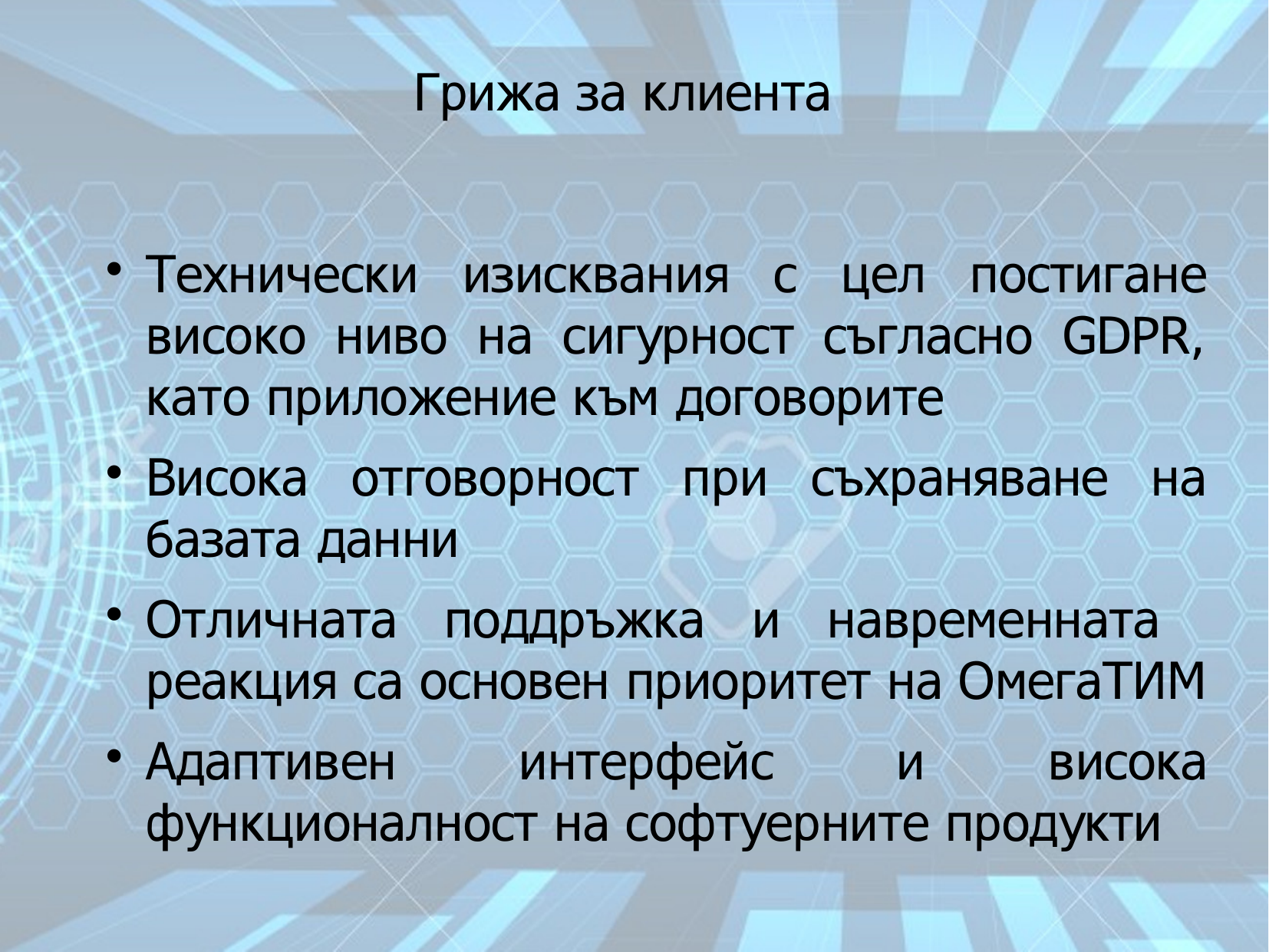

Грижа за клиента

Технически изисквания с цел постигане високо ниво на сигурност съгласно GDPR, като приложение към договорите
Висока отговорност при съхраняване на базата данни
Отличната поддръжка и навременната  реакция са основен приоритет на ОмегаТИМ
Адаптивен интерфейс и висока функционалност на софтуерните продукти